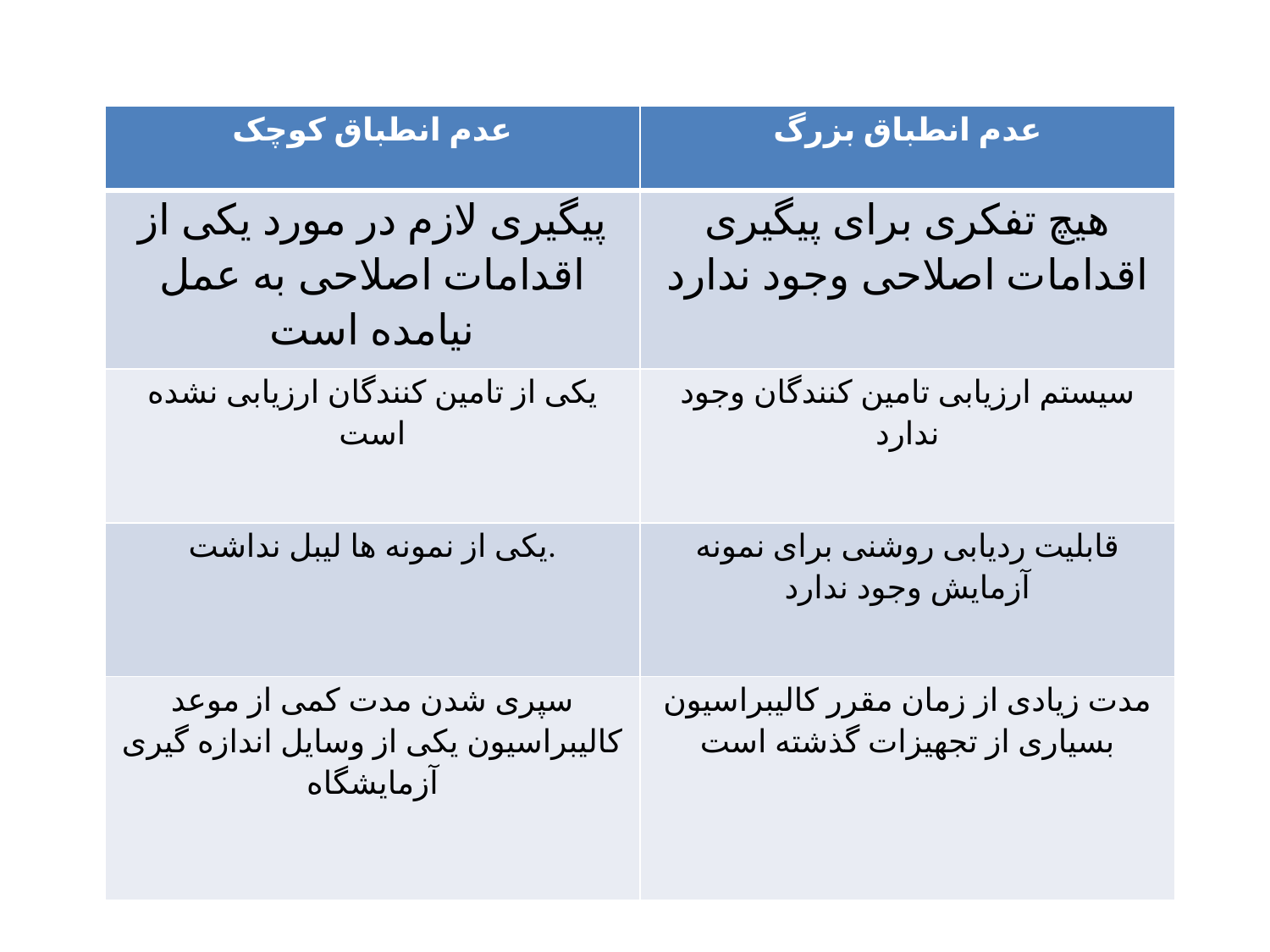

#
| عدم انطباق کوچک | عدم انطباق بزرگ |
| --- | --- |
| پیگیری لازم در مورد یکی از اقدامات اصلاحی به عمل نیامده است | هیچ تفکری برای پیگیری اقدامات اصلاحی وجود ندارد |
| یکی از تامین کنندگان ارزیابی نشده است | سیستم ارزیابی تامین کنندگان وجود ندارد |
| یکی از نمونه ها لیبل نداشت. | قابلیت ردیابی روشنی برای نمونه آزمایش وجود ندارد |
| سپری شدن مدت کمی از موعد کالیبراسیون یکی از وسایل اندازه گیری آزمایشگاه | مدت زیادی از زمان مقرر کالیبراسیون بسیاری از تجهیزات گذشته است |